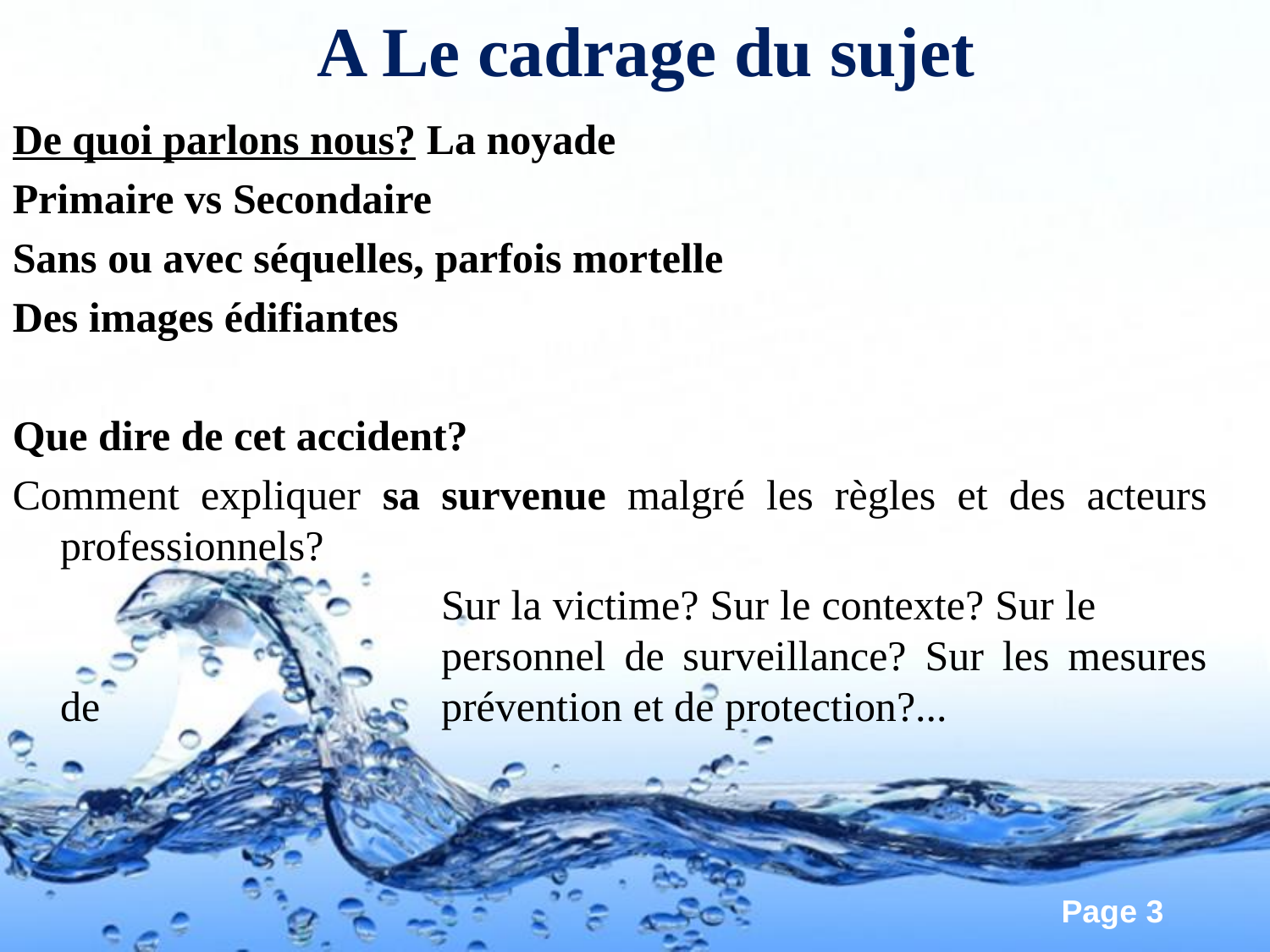

# A Le cadrage du sujet
De quoi parlons nous? La noyade
Primaire vs Secondaire
Sans ou avec séquelles, parfois mortelle
Des images édifiantes

Que dire de cet accident?
Comment expliquer sa survenue malgré les règles et des acteurs professionnels?
				Sur la victime? Sur le contexte? Sur le 				personnel de surveillance? Sur les mesures de 			prévention et de protection?...